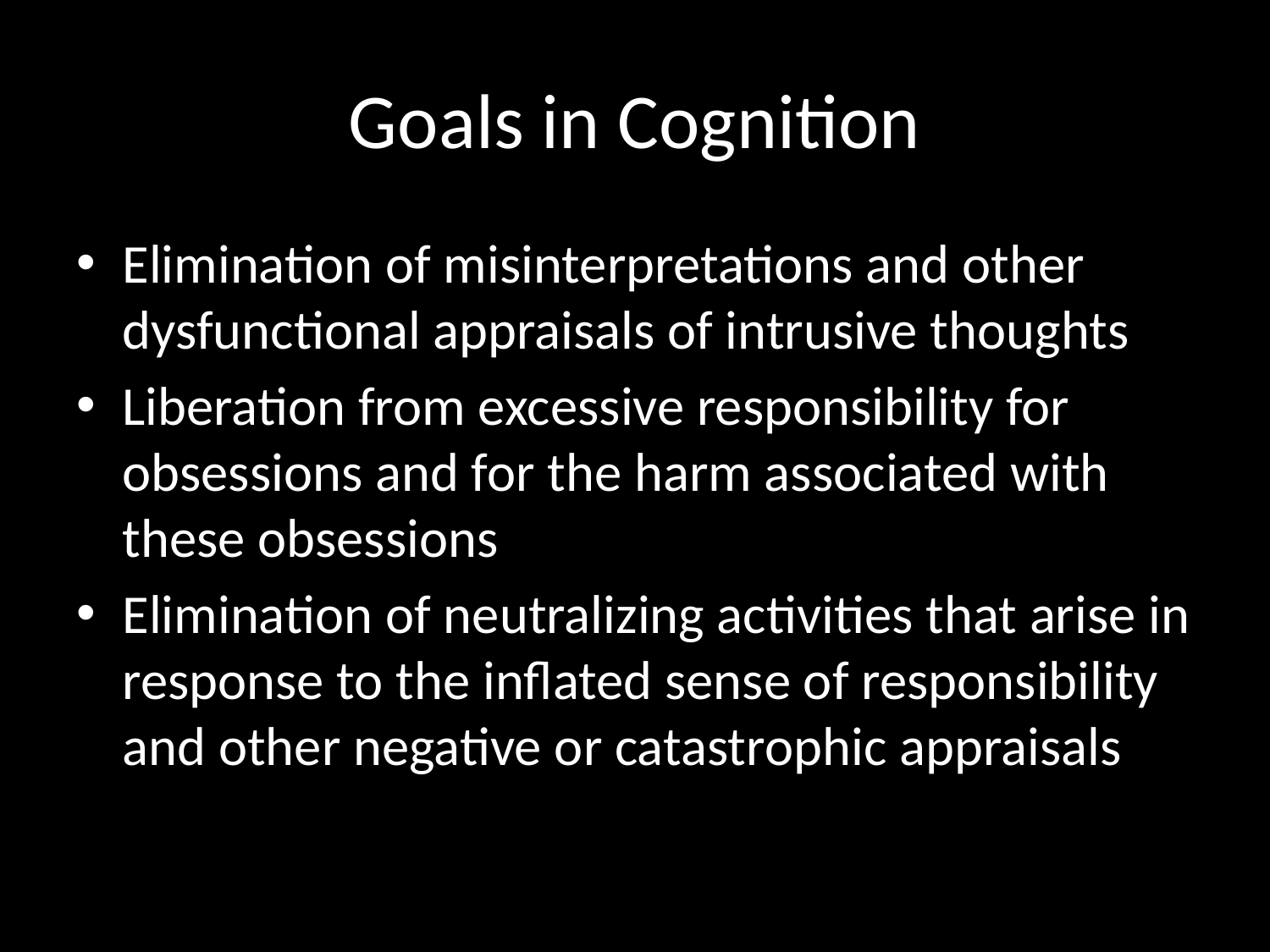

# Goals in Cognition
Elimination of misinterpretations and other dysfunctional appraisals of intrusive thoughts
Liberation from excessive responsibility for obsessions and for the harm associated with these obsessions
Elimination of neutralizing activities that arise in response to the inflated sense of responsibility and other negative or catastrophic appraisals